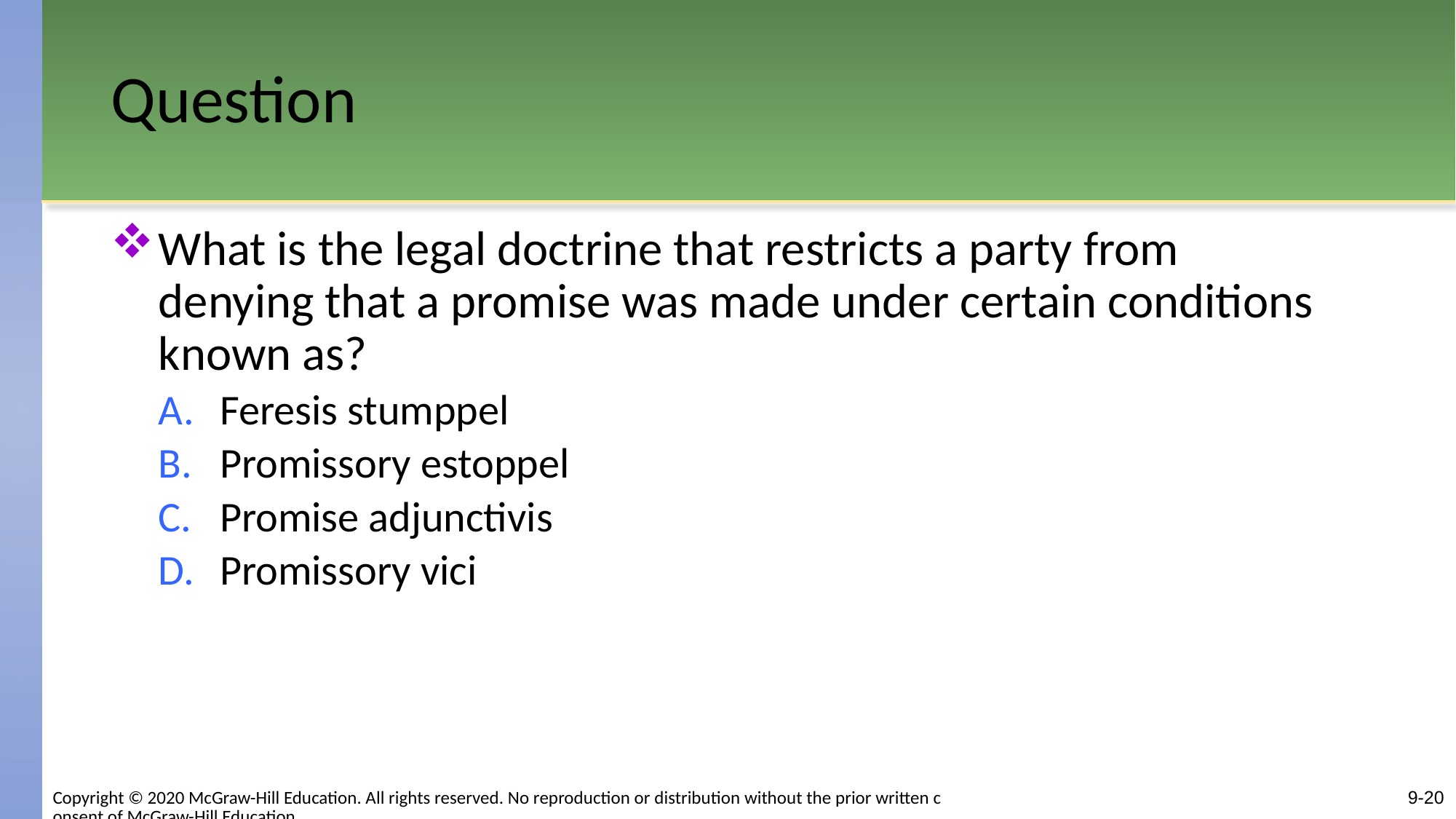

# Question
What is the legal doctrine that restricts a party from denying that a promise was made under certain conditions known as?
Feresis stumppel
Promissory estoppel
Promise adjunctivis
Promissory vici
9-20
Copyright © 2020 McGraw-Hill Education. All rights reserved. No reproduction or distribution without the prior written consent of McGraw-Hill Education.